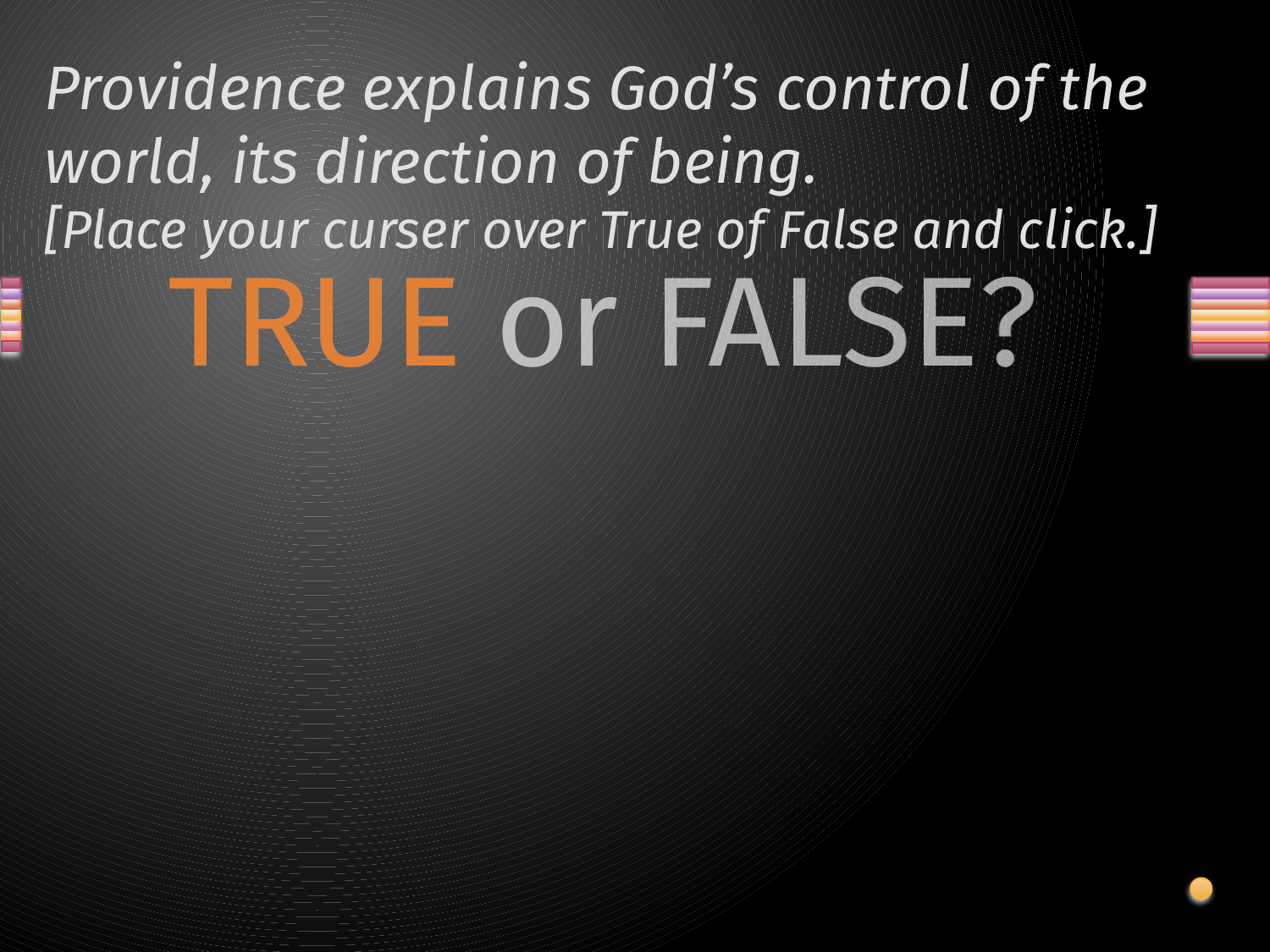

# Providence explains God’s control of the world, its direction of being. [Place your curser over True of False and click.]